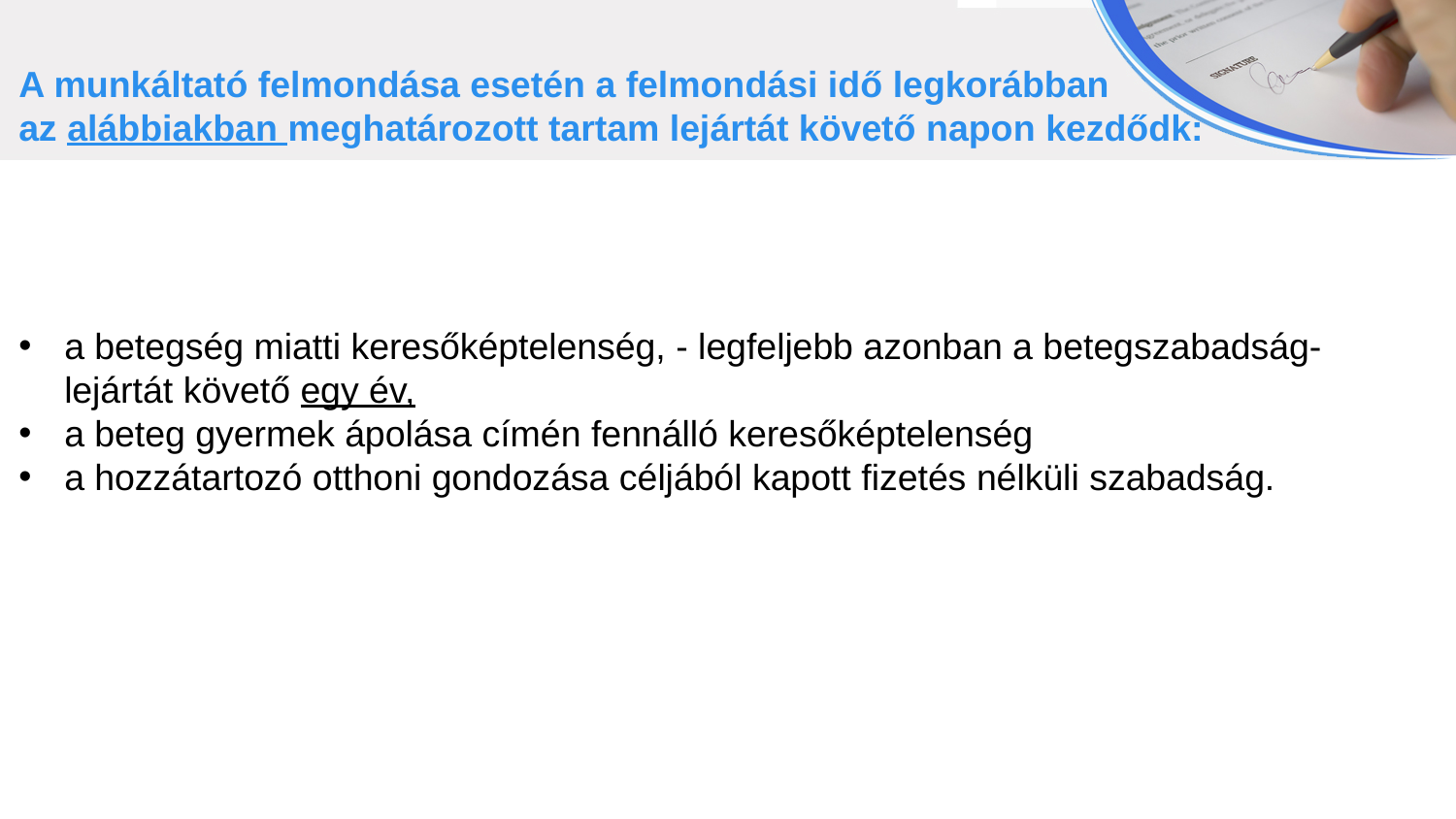

A munkáltató felmondása esetén a felmondási idő legkorábban
az alábbiakban meghatározott tartam lejártát követő napon kezdődk:

a betegség miatti keresőképtelenség, - legfeljebb azonban a betegszabadság- lejártát követő egy év,
a beteg gyermek ápolása címén fennálló keresőképtelenség
a hozzátartozó otthoni gondozása céljából kapott fizetés nélküli szabadság.